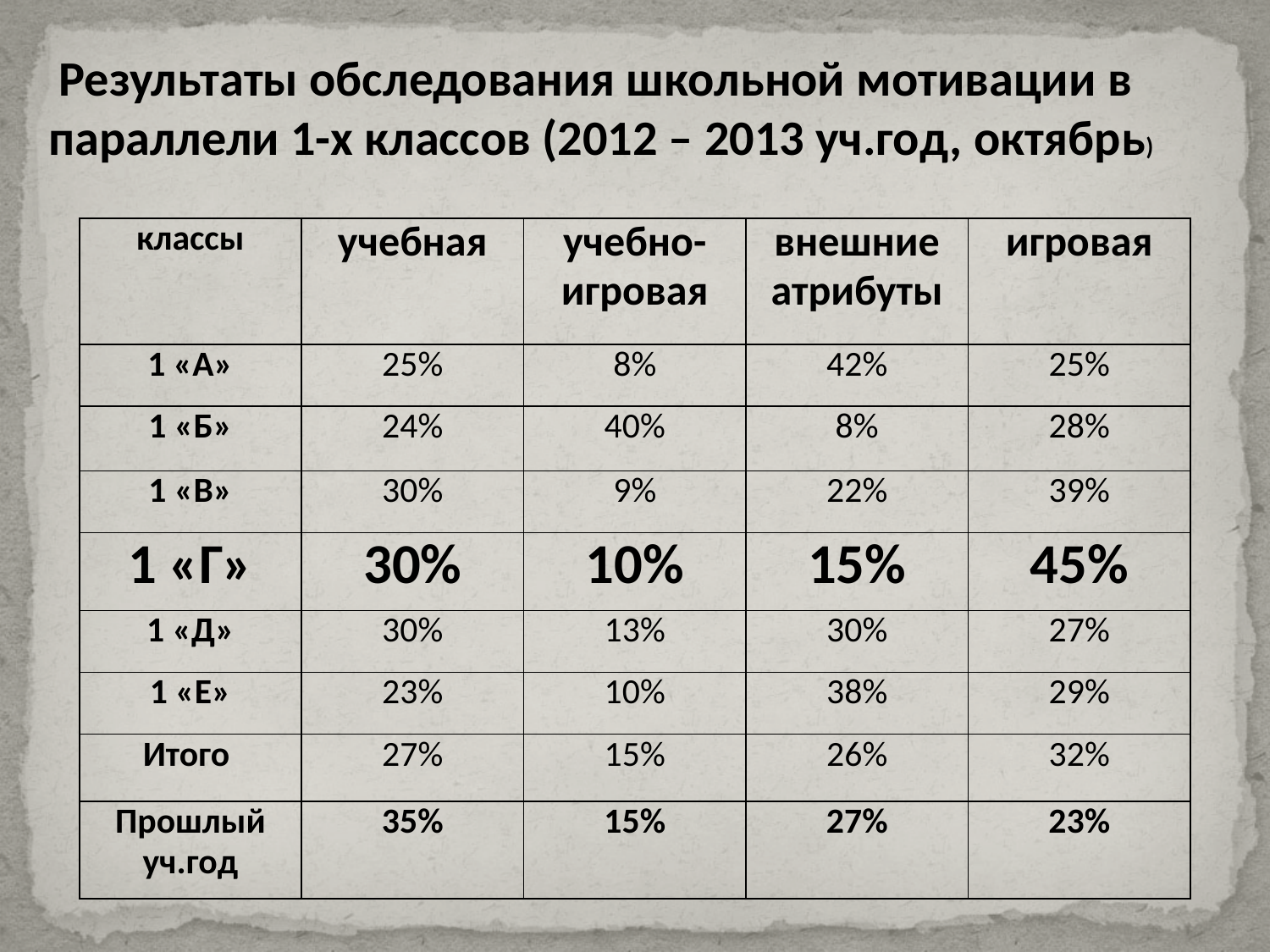

Результаты обследования школьной мотивации в
 параллели 1-х классов (2012 – 2013 уч.год, октябрь)
| классы | учебная | учебно-игровая | внешние атрибуты | игровая |
| --- | --- | --- | --- | --- |
| 1 «А» | 25% | 8% | 42% | 25% |
| 1 «Б» | 24% | 40% | 8% | 28% |
| 1 «В» | 30% | 9% | 22% | 39% |
| 1 «Г» | 30% | 10% | 15% | 45% |
| 1 «Д» | 30% | 13% | 30% | 27% |
| 1 «Е» | 23% | 10% | 38% | 29% |
| Итого | 27% | 15% | 26% | 32% |
| Прошлый уч.год | 35% | 15% | 27% | 23% |